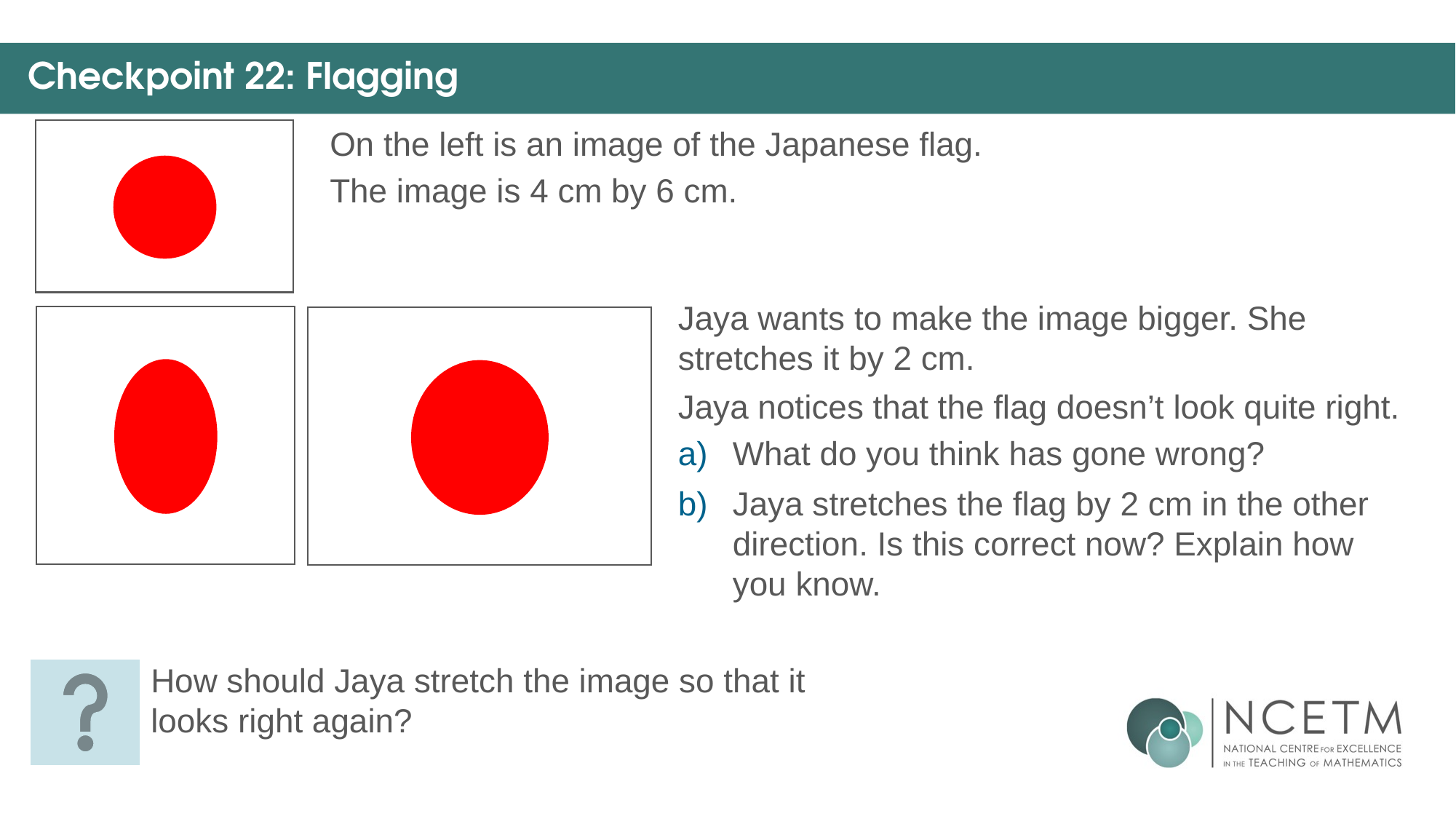

Checkpoint 22: Flagging
On the left is an image of the Japanese flag.
The image is 4 cm by 6 cm.

Jaya wants to make the image bigger. She stretches it by 2 cm.

Jaya notices that the flag doesn’t look quite right.
What do you think has gone wrong?

Jaya stretches the flag by 2 cm in the other direction. Is this correct now? Explain how you know.
How should Jaya stretch the image so that it looks right again?